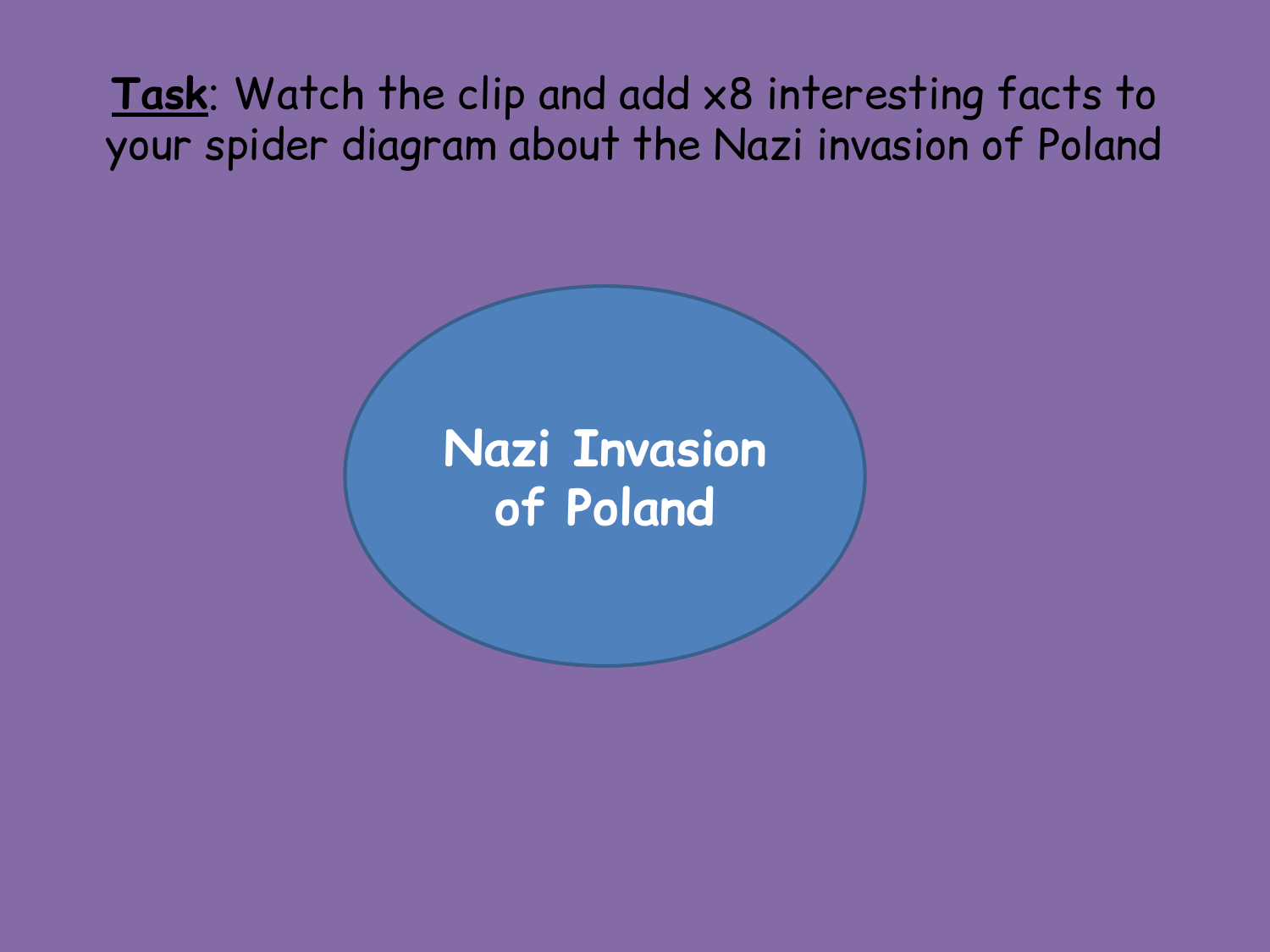

# Task: Watch the clip and add x8 interesting facts to your spider diagram about the Nazi invasion of Poland
Nazi Invasion of Poland